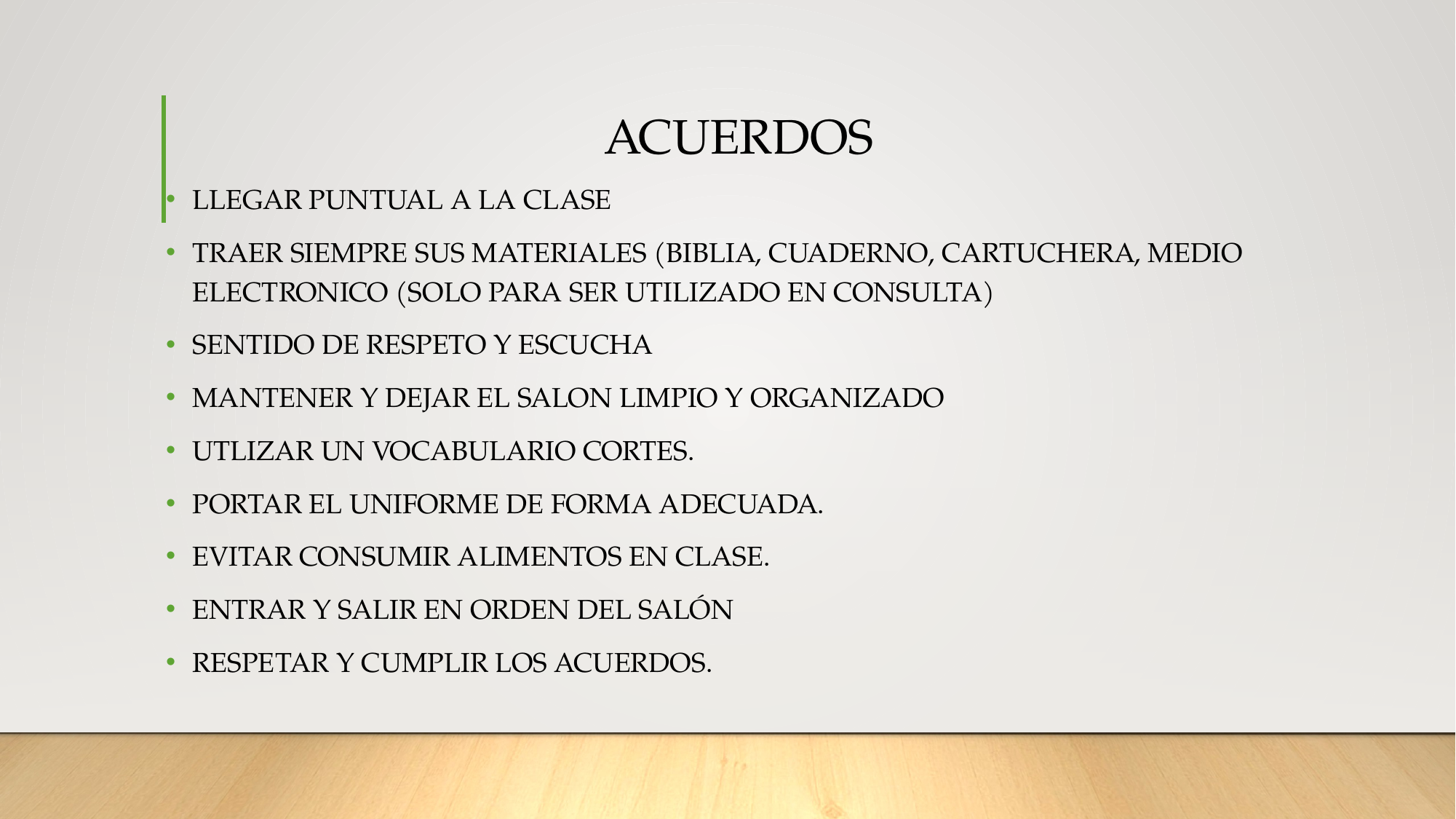

# ACUERDOS
LLEGAR PUNTUAL A LA CLASE
TRAER SIEMPRE SUS MATERIALES (BIBLIA, CUADERNO, CARTUCHERA, MEDIO ELECTRONICO (SOLO PARA SER UTILIZADO EN CONSULTA)
SENTIDO DE RESPETO Y ESCUCHA
MANTENER Y DEJAR EL SALON LIMPIO Y ORGANIZADO
UTLIZAR UN VOCABULARIO CORTES.
PORTAR EL UNIFORME DE FORMA ADECUADA.
EVITAR CONSUMIR ALIMENTOS EN CLASE.
ENTRAR Y SALIR EN ORDEN DEL SALÓN
RESPETAR Y CUMPLIR LOS ACUERDOS.